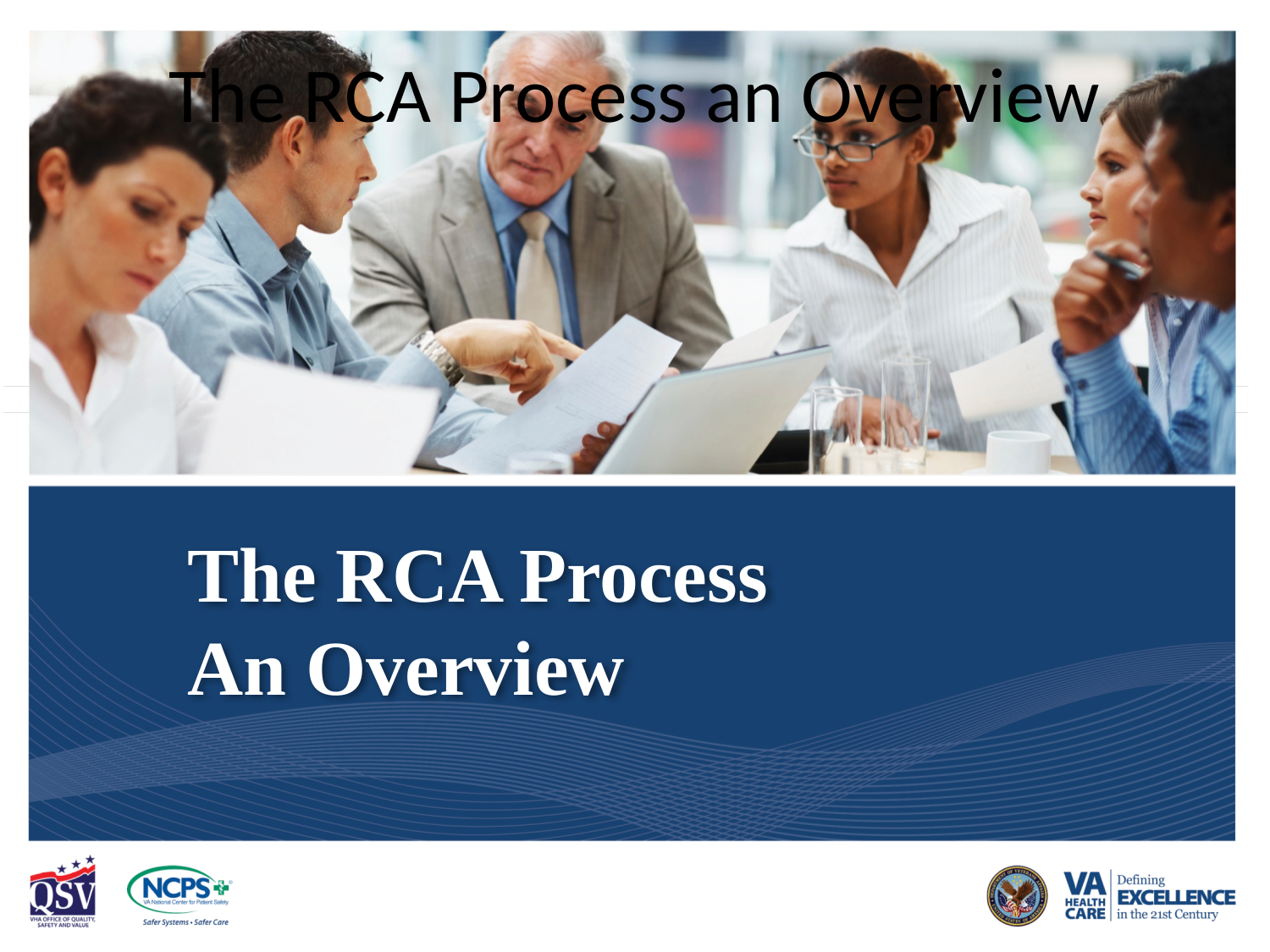

The RCA Process an Overview
The RCA Process
An Overview